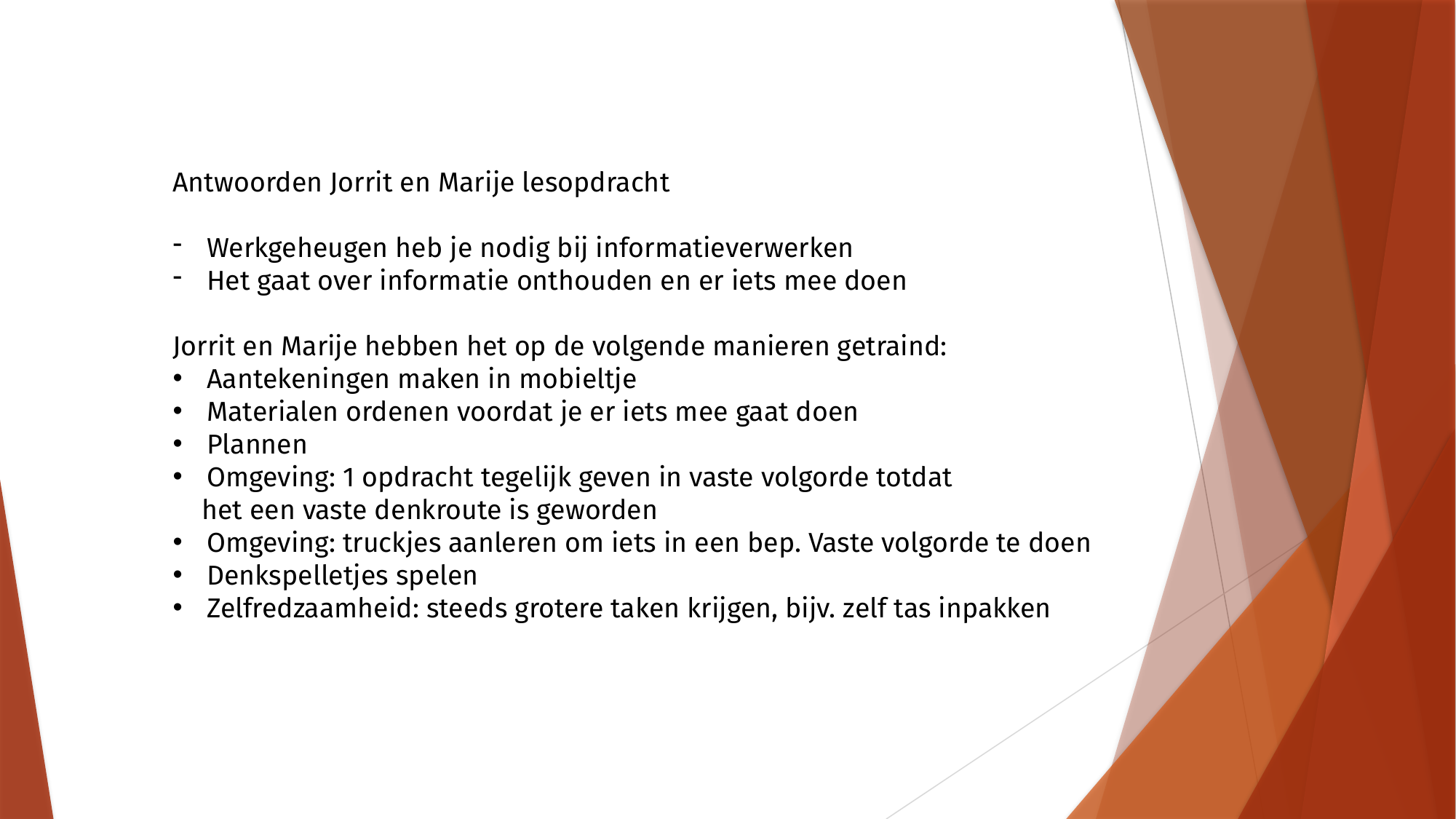

Antwoorden Jorrit en Marije lesopdracht

Werkgeheugen heb je nodig bij informatieverwerken
Het gaat over informatie onthouden en er iets mee doen

Jorrit en Marije hebben het op de volgende manieren getraind:
Aantekeningen maken in mobieltje
Materialen ordenen voordat je er iets mee gaat doen
Plannen
Omgeving: 1 opdracht tegelijk geven in vaste volgorde totdat
    het een vaste denkroute is geworden
Omgeving: truckjes aanleren om iets in een bep. Vaste volgorde te doen
Denkspelletjes spelen
Zelfredzaamheid: steeds grotere taken krijgen, bijv. zelf tas inpakken